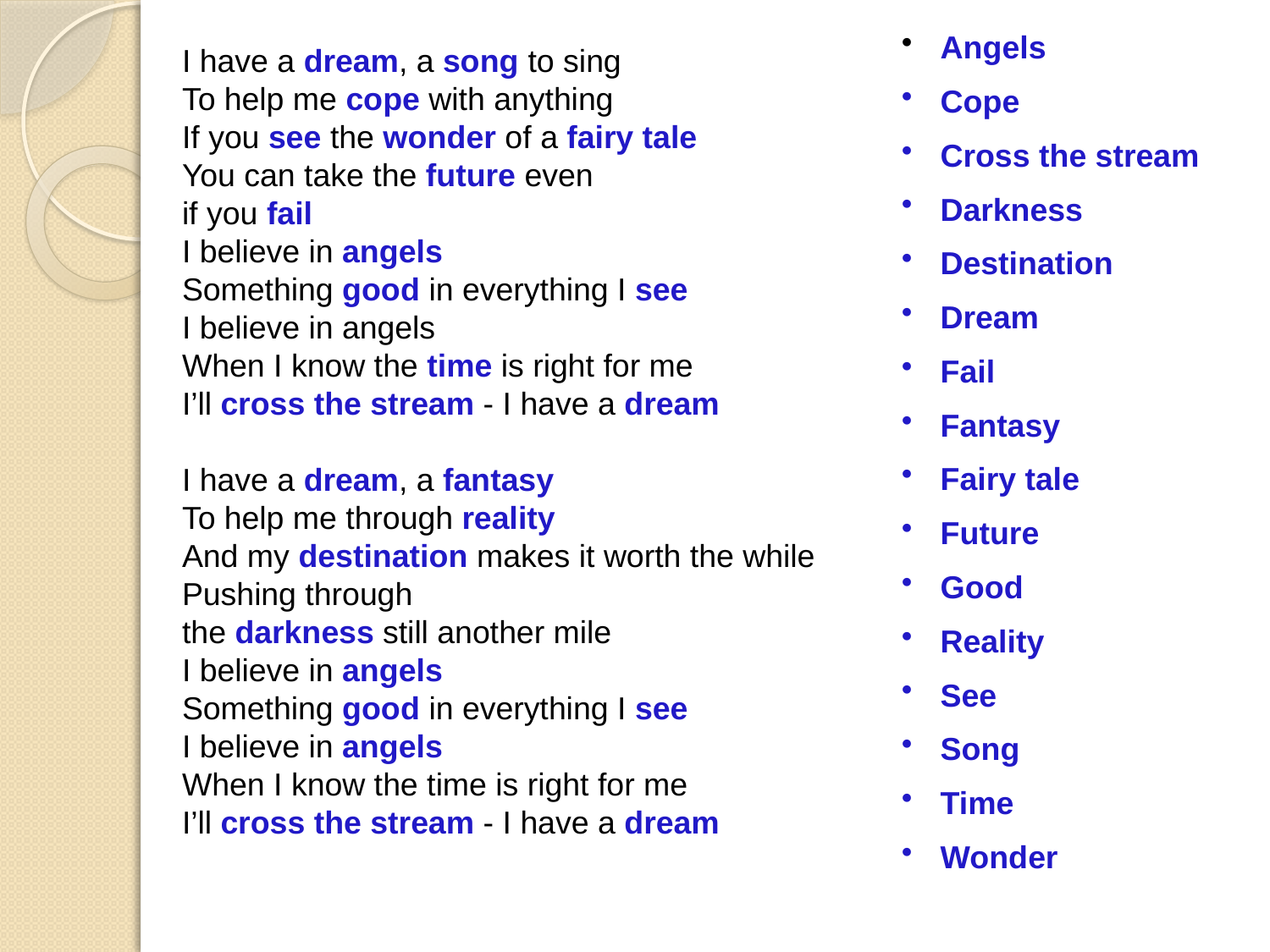

Angels
 Cope
 Cross the stream
 Darkness
 Destination
 Dream
 Fail
 Fantasy
 Fairy tale
 Future
 Good
 Reality
 See
 Song
 Time
 Wonder

I have a dream, a song to sing
To help me cope with anything
If you see the wonder of a fairy tale
You can take the future even
if you fail
I believe in angels
Something good in everything I see
I believe in angels
When I know the time is right for me
I’ll cross the stream - I have a dream

I have a dream, a fantasy
To help me through reality
And my destination makes it worth the while
Pushing through
the darkness still another mile
I believe in angels
Something good in everything I see
I believe in angels
When I know the time is right for me
I’ll cross the stream - I have a dream